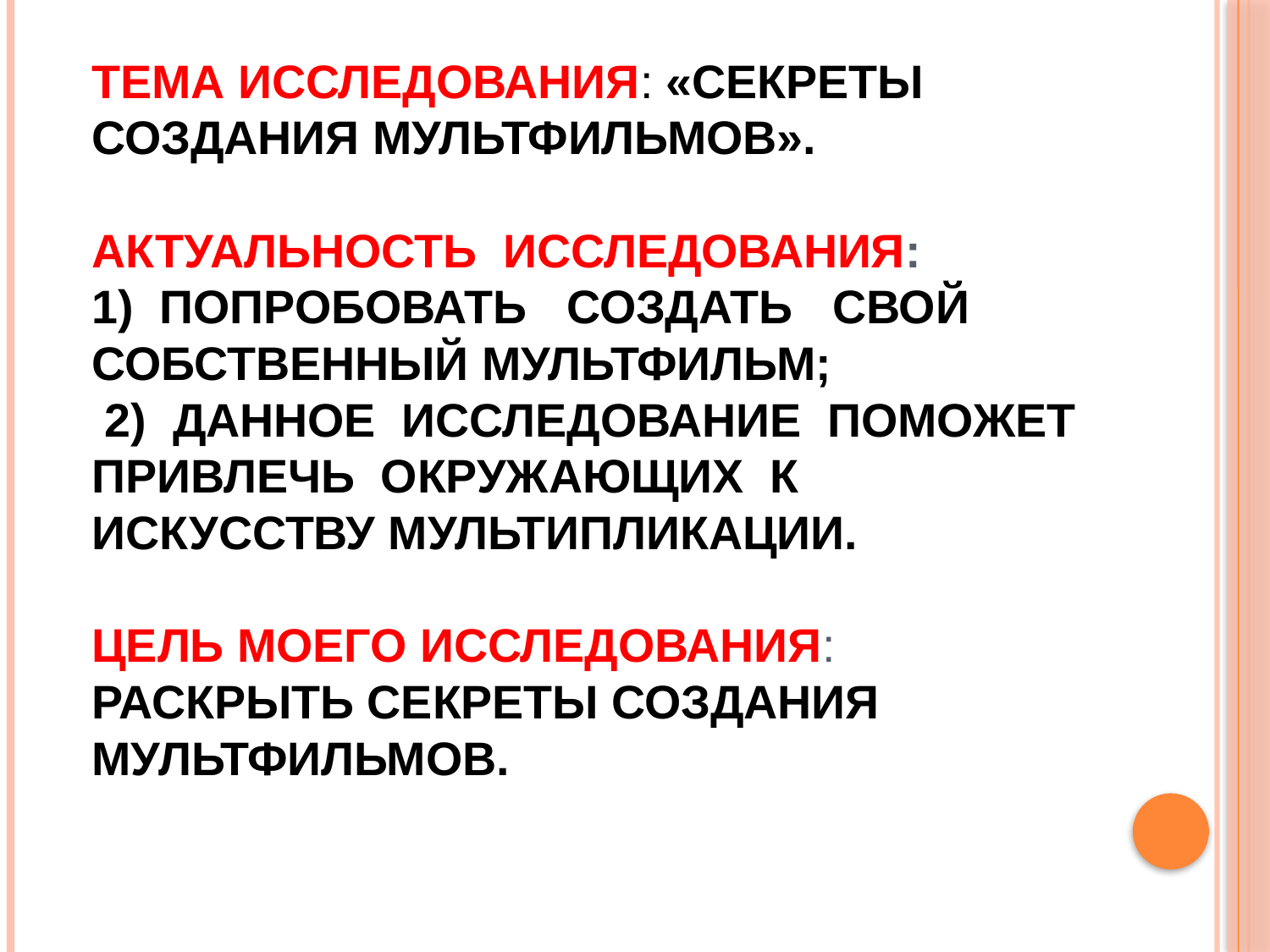

# Тема исследования: «Секреты создания мультфильмов». Актуальность  исследования: 1)  Попробовать   создать   свой   собственный мультфильм; 2)  Данное  исследование  поможет привлечь  окружающих  к искусству мультипликации. Цель моего исследования: раскрыть секреты создания мультфильмов.